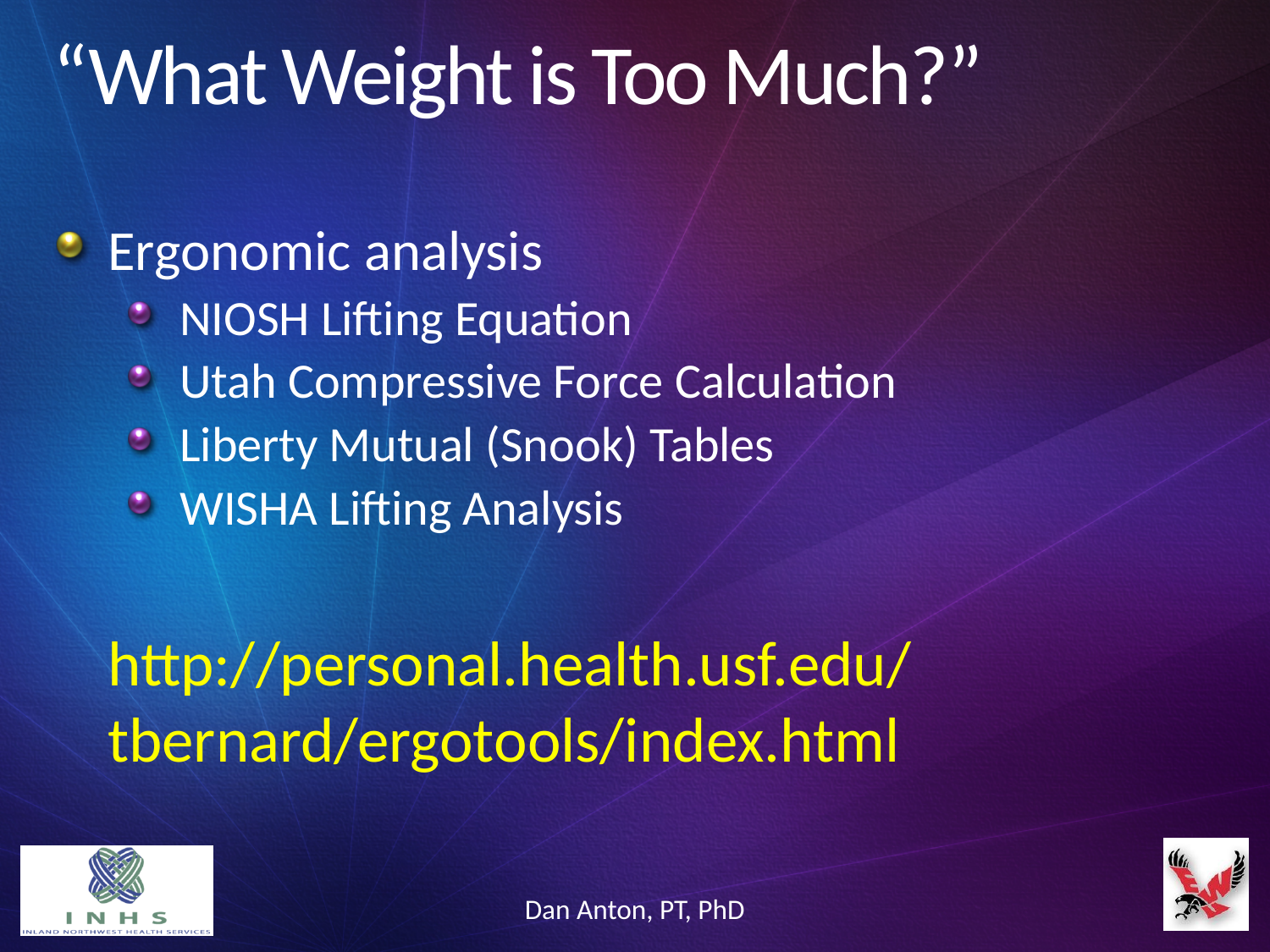

# “What Weight is Too Much?”
Ergonomic analysis
NIOSH Lifting Equation
Utah Compressive Force Calculation
Liberty Mutual (Snook) Tables
WISHA Lifting Analysis

http://personal.health.usf.edu/tbernard/ergotools/index.html
Dan Anton, PT, PhD